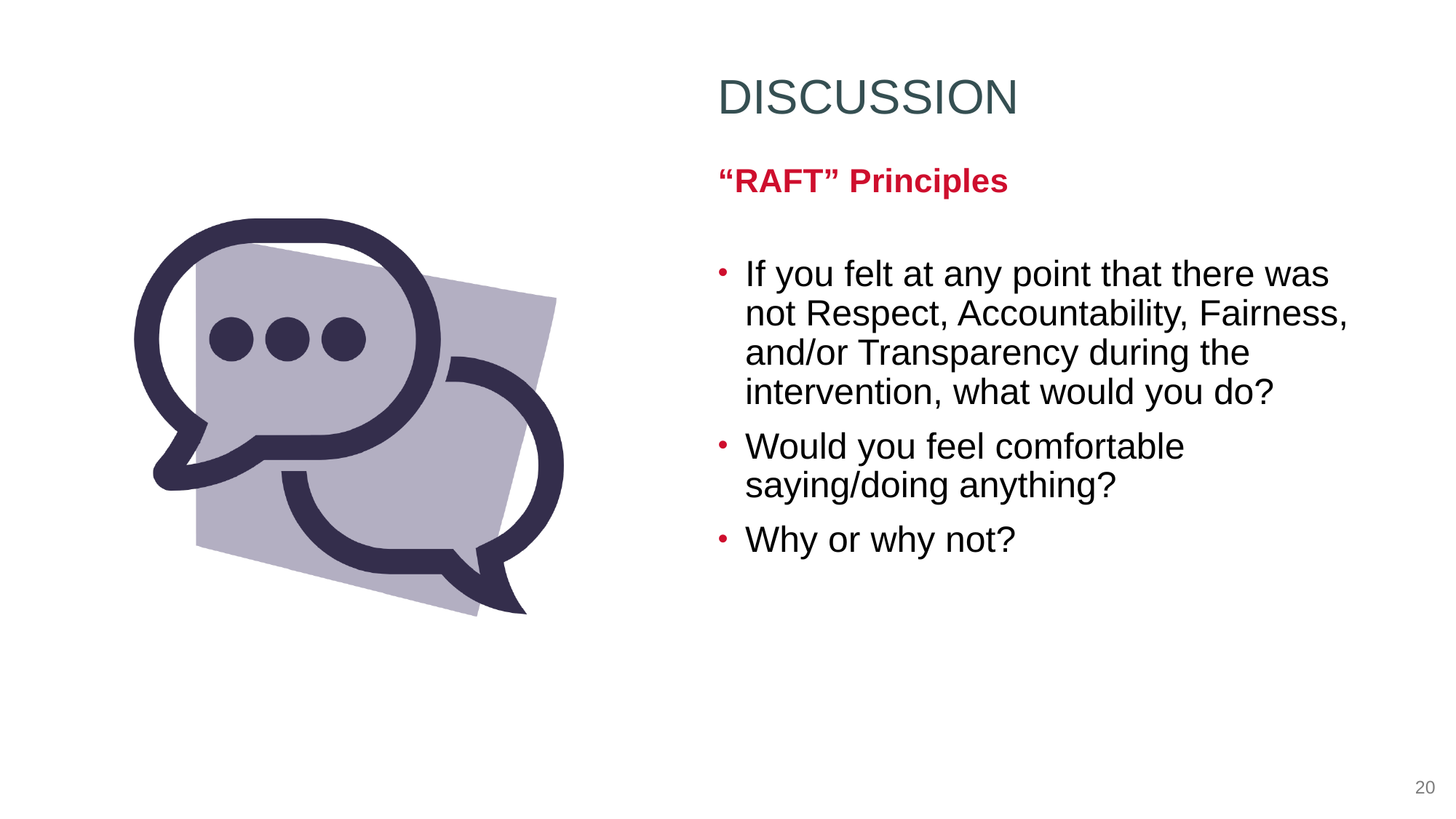

“RAFT” Principles
If you felt at any point that there was not Respect, Accountability, Fairness, and/or Transparency during the intervention, what would you do?
Would you feel comfortable saying/doing anything?
Why or why not?
20